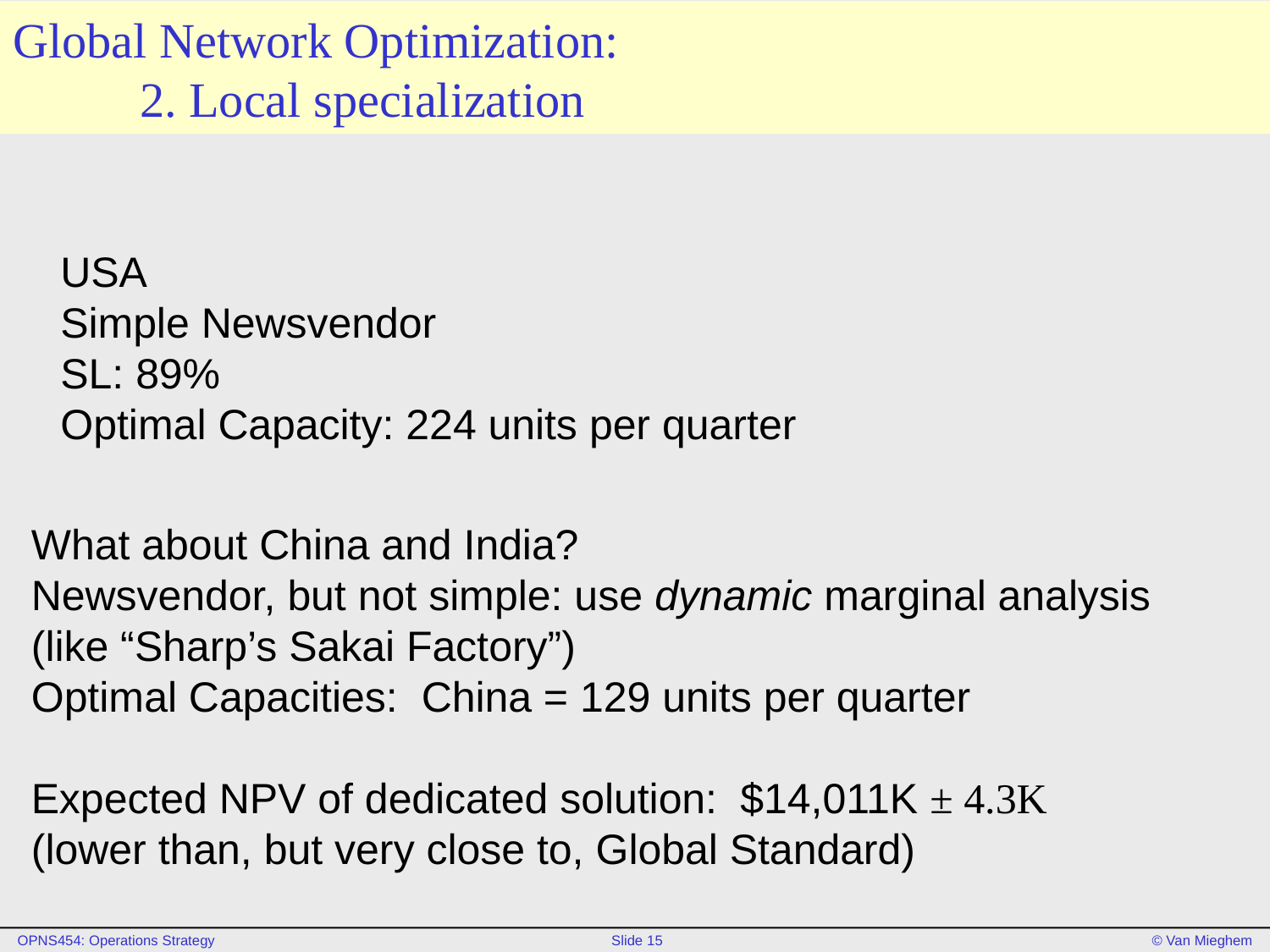

# Global Network Optimization: 2. Local specialization
USA
Simple Newsvendor
SL: 89%
Optimal Capacity: 224 units per quarter
What about China and India?
Newsvendor, but not simple: use dynamic marginal analysis
(like “Sharp’s Sakai Factory”)
Optimal Capacities:  China = 129 units per quarter

Expected NPV of dedicated solution:  $14,011K ± 4.3K
(lower than, but very close to, Global Standard)